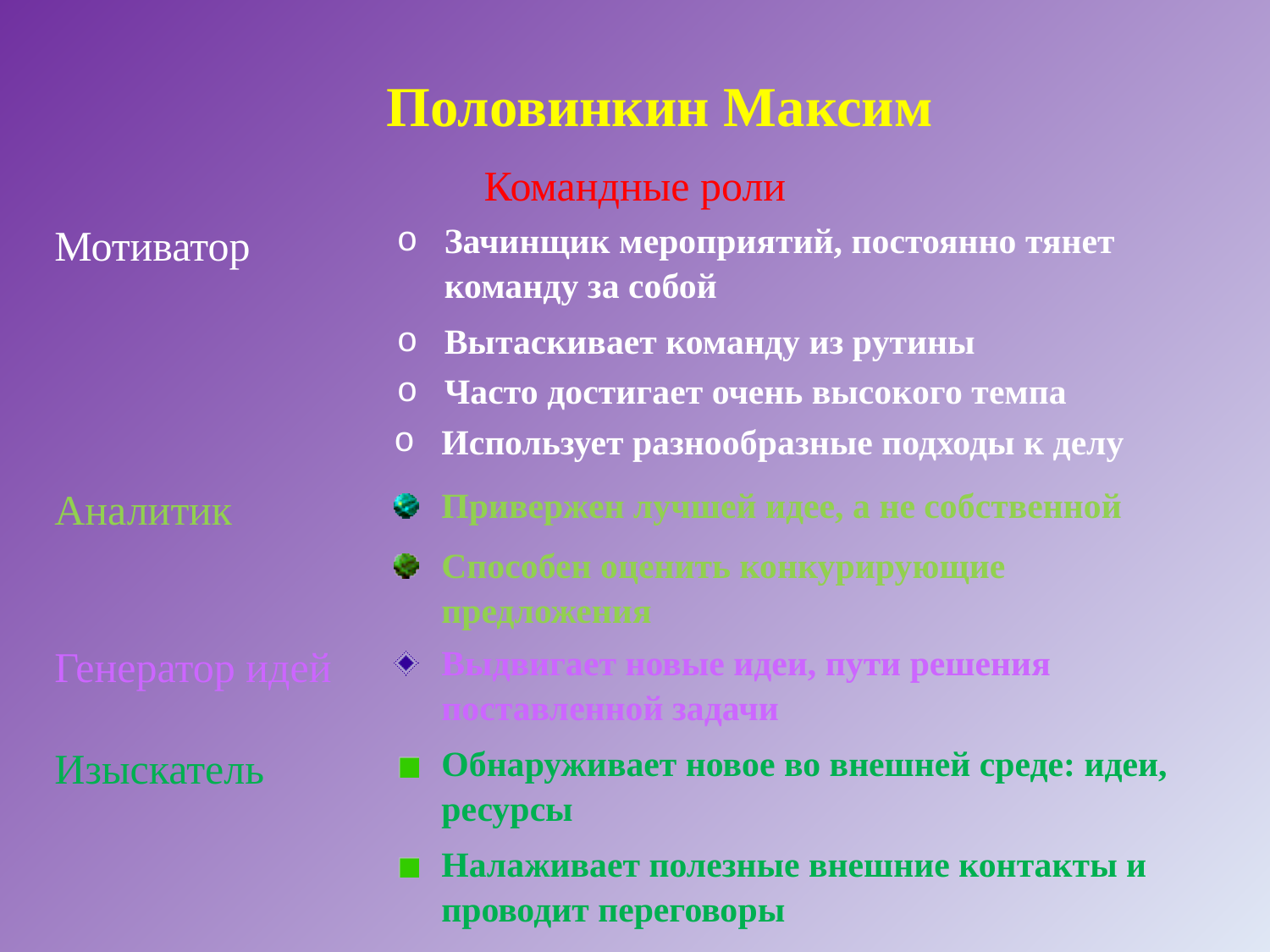

Половинкин Максим
| Командные роли |  |
| --- | --- |
| Мотиватор | Зачинщик мероприятий, постоянно тянет команду за собой |
|  | Вытаскивает команду из рутины |
|  | Часто достигает очень высокого темпа |
|  | Использует разнообразные подходы к делу |
| Аналитик | Привержен лучшей идее, а не собственной |
|  | Способен оценить конкурирующие предложения |
| Генератор идей | Выдвигает новые идеи, пути решения поставленной задачи |
| Изыскатель | Обнаруживает новое во внешней среде: идеи, ресурсы |
|  | Налаживает полезные внешние контакты и проводит переговоры |